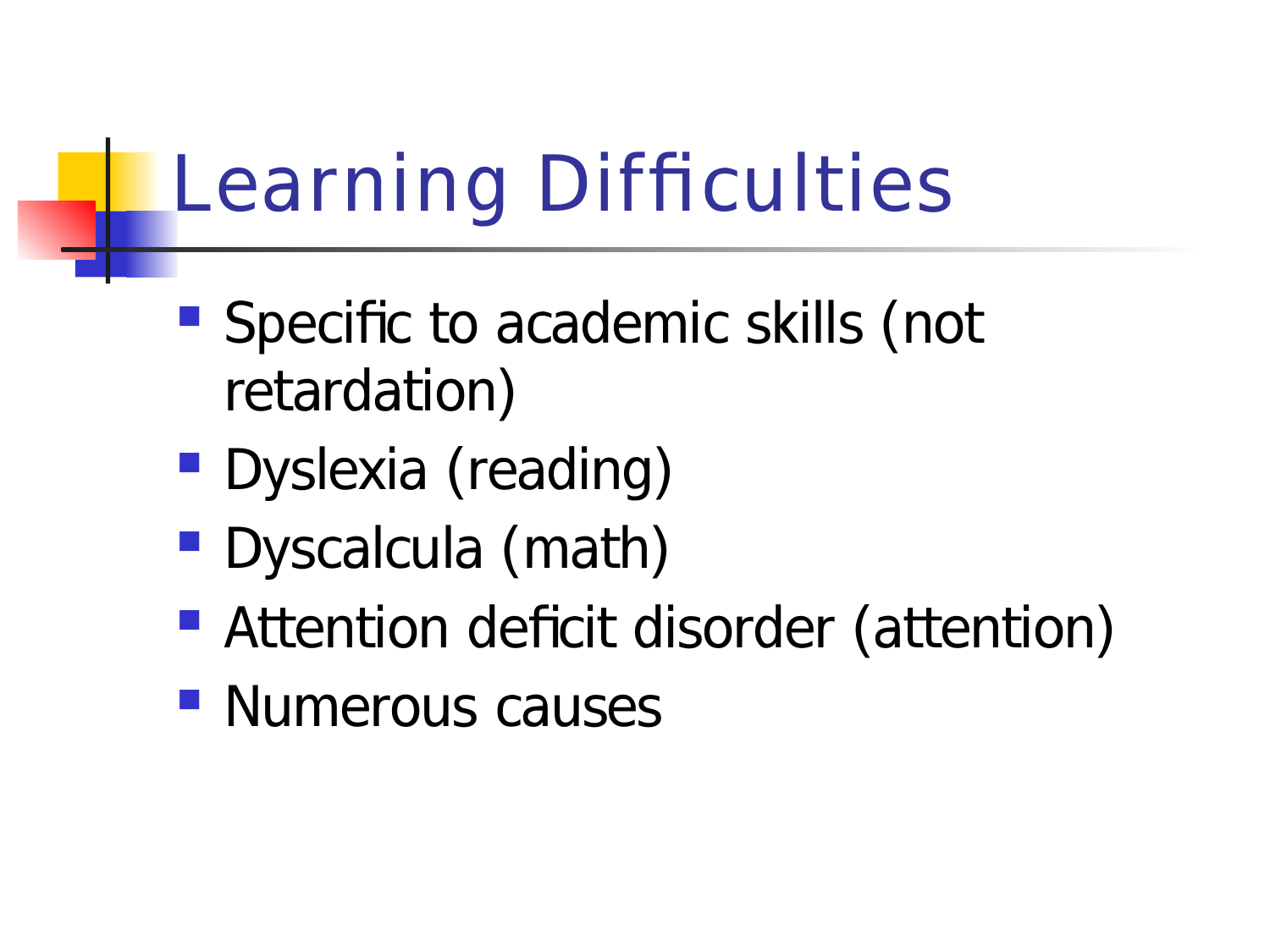

# Learning Difficulties
Specific to academic skills (not retardation)
Dyslexia (reading)
Dyscalcula (math)
Attention deficit disorder (attention)
Numerous causes